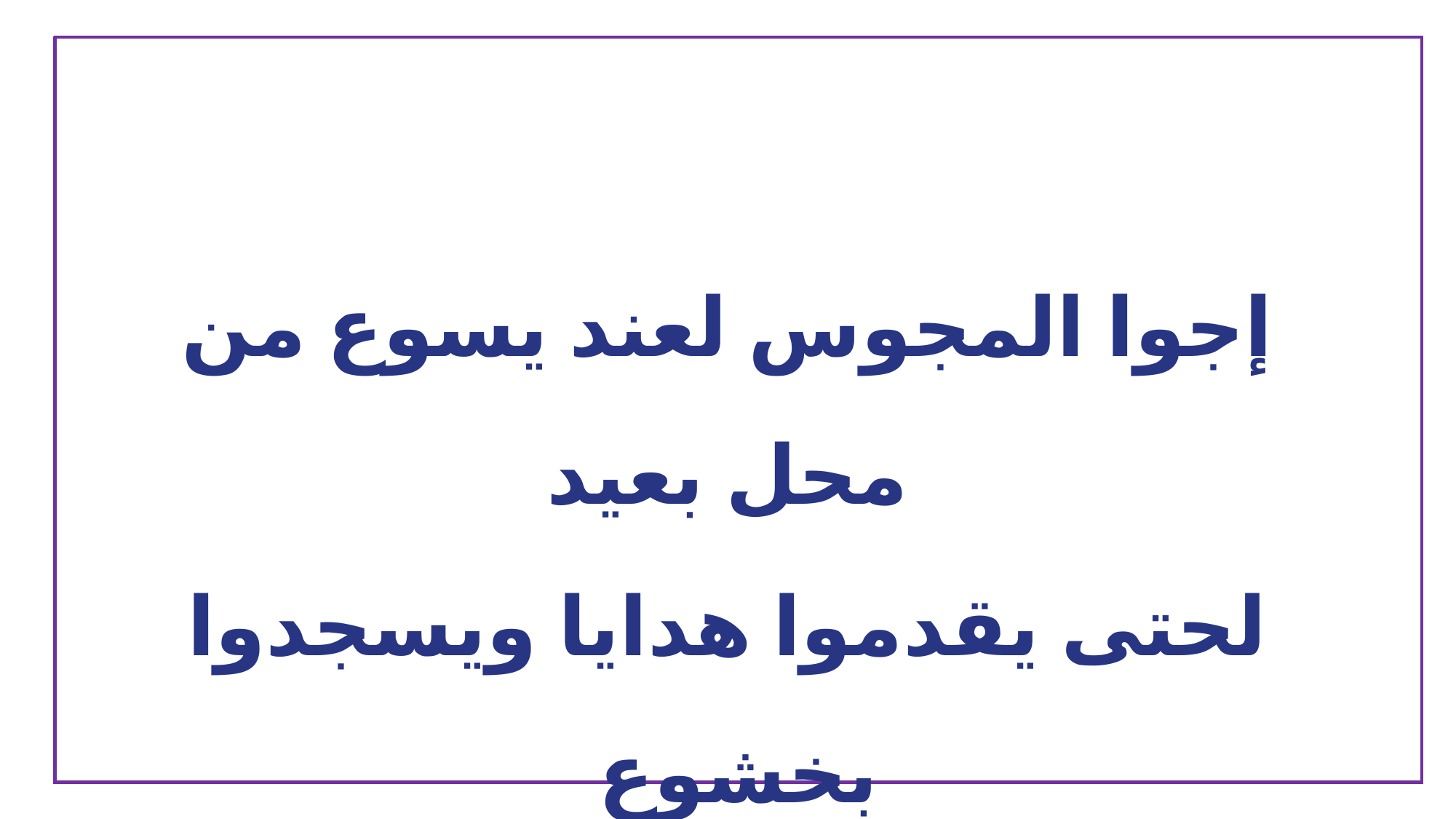

إجوا المجوس لعند يسوع من محل بعيد
لحتى يقدموا هدايا ويسجدوا بخشوع